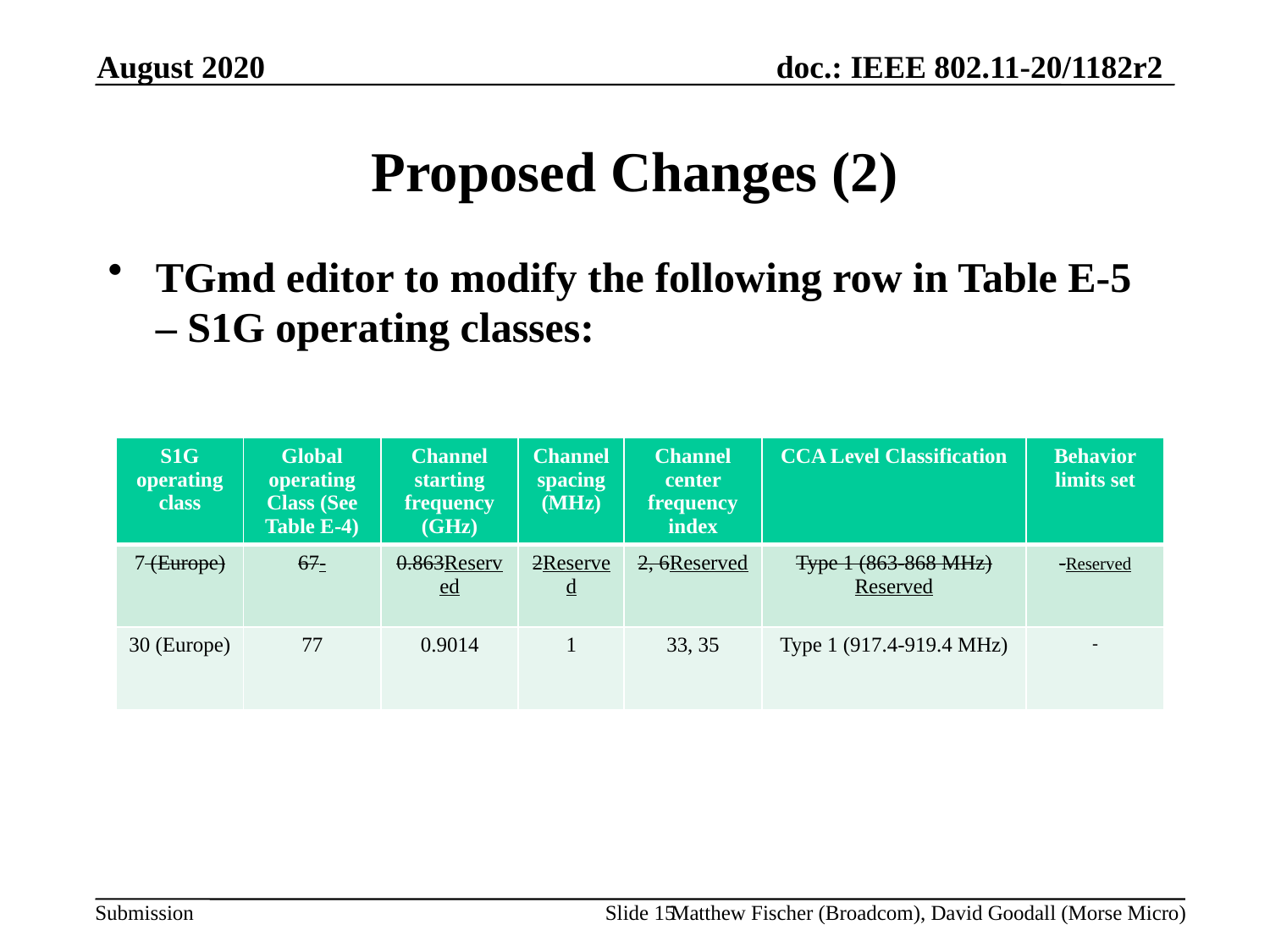

August 2020
# Proposed Changes (2)
TGmd editor to modify the following row in Table E-5 – S1G operating classes:
| S1G operating class | Global operating Class (See Table E-4) | Channel starting frequency (GHz) | Channel spacing (MHz) | Channel center frequency index | CCA Level Classification | Behavior limits set |
| --- | --- | --- | --- | --- | --- | --- |
| 7 (Europe) | 67- | 0.863Reserved | 2Reserved | 2, 6Reserved | Type 1 (863-868 MHz) Reserved | -Reserved |
| 30 (Europe) | 77 | 0.9014 | 1 | 33, 35 | Type 1 (917.4-919.4 MHz) | - |
Slide 15
Matthew Fischer (Broadcom), David Goodall (Morse Micro)